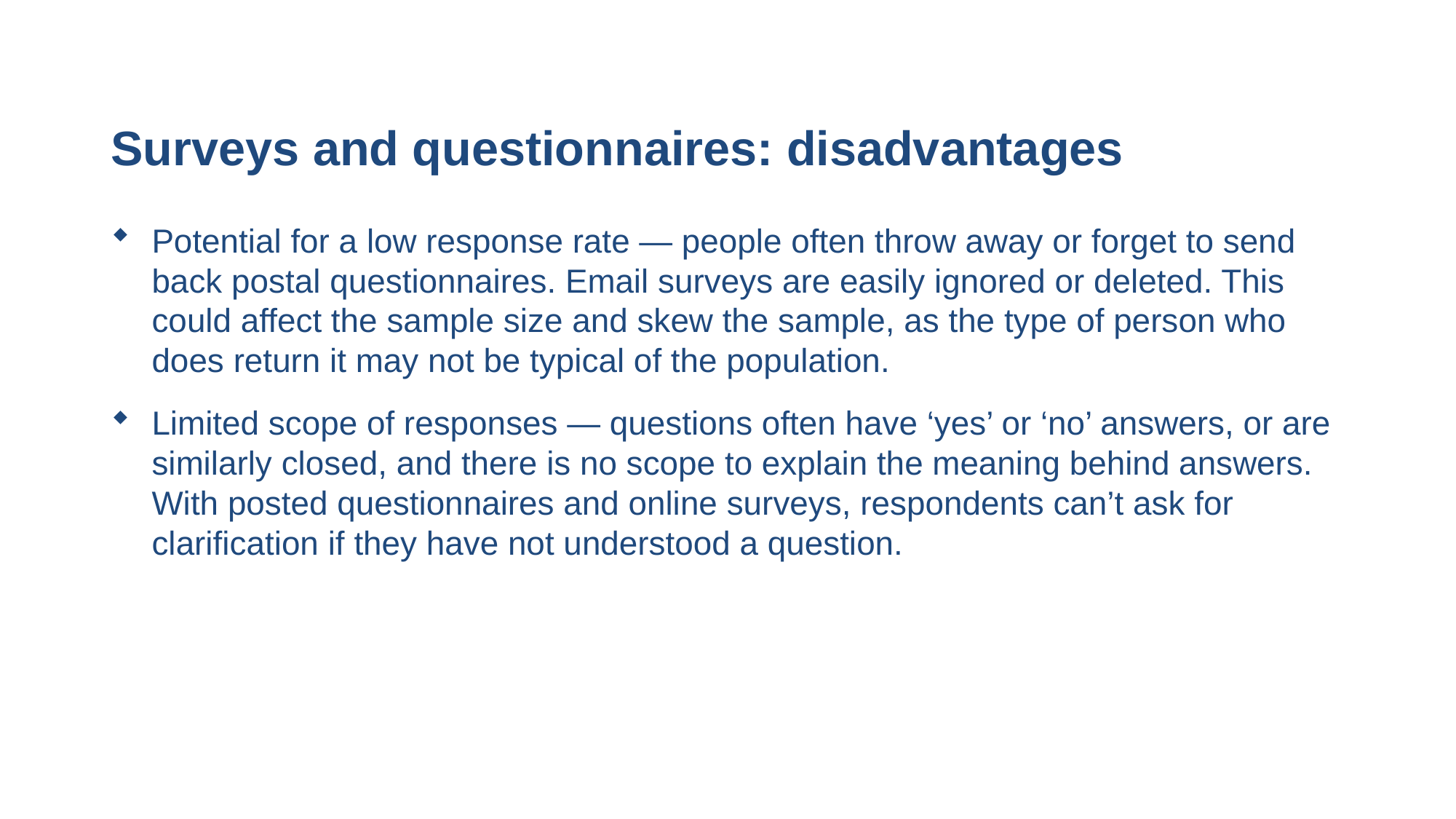

# Surveys and questionnaires: disadvantages
Potential for a low response rate — people often throw away or forget to send back postal questionnaires. Email surveys are easily ignored or deleted. This could affect the sample size and skew the sample, as the type of person who does return it may not be typical of the population.
Limited scope of responses — questions often have ‘yes’ or ‘no’ answers, or are similarly closed, and there is no scope to explain the meaning behind answers. With posted questionnaires and online surveys, respondents can’t ask for clarification if they have not understood a question.